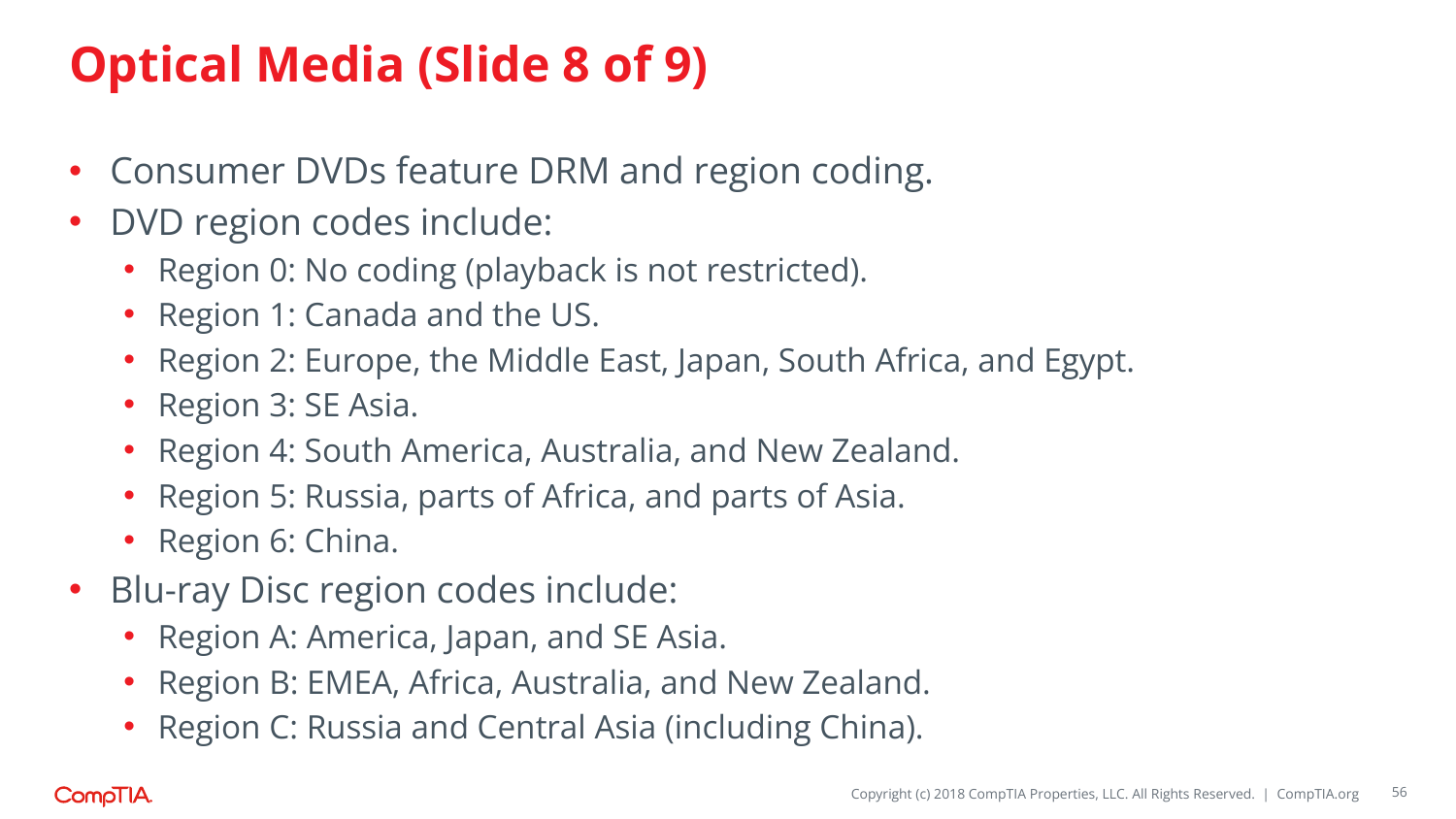

# Optical Media (Slide 8 of 9)
Consumer DVDs feature DRM and region coding.
DVD region codes include:
Region 0: No coding (playback is not restricted).
Region 1: Canada and the US.
Region 2: Europe, the Middle East, Japan, South Africa, and Egypt.
Region 3: SE Asia.
Region 4: South America, Australia, and New Zealand.
Region 5: Russia, parts of Africa, and parts of Asia.
Region 6: China.
Blu-ray Disc region codes include:
Region A: America, Japan, and SE Asia.
Region B: EMEA, Africa, Australia, and New Zealand.
Region C: Russia and Central Asia (including China).
56